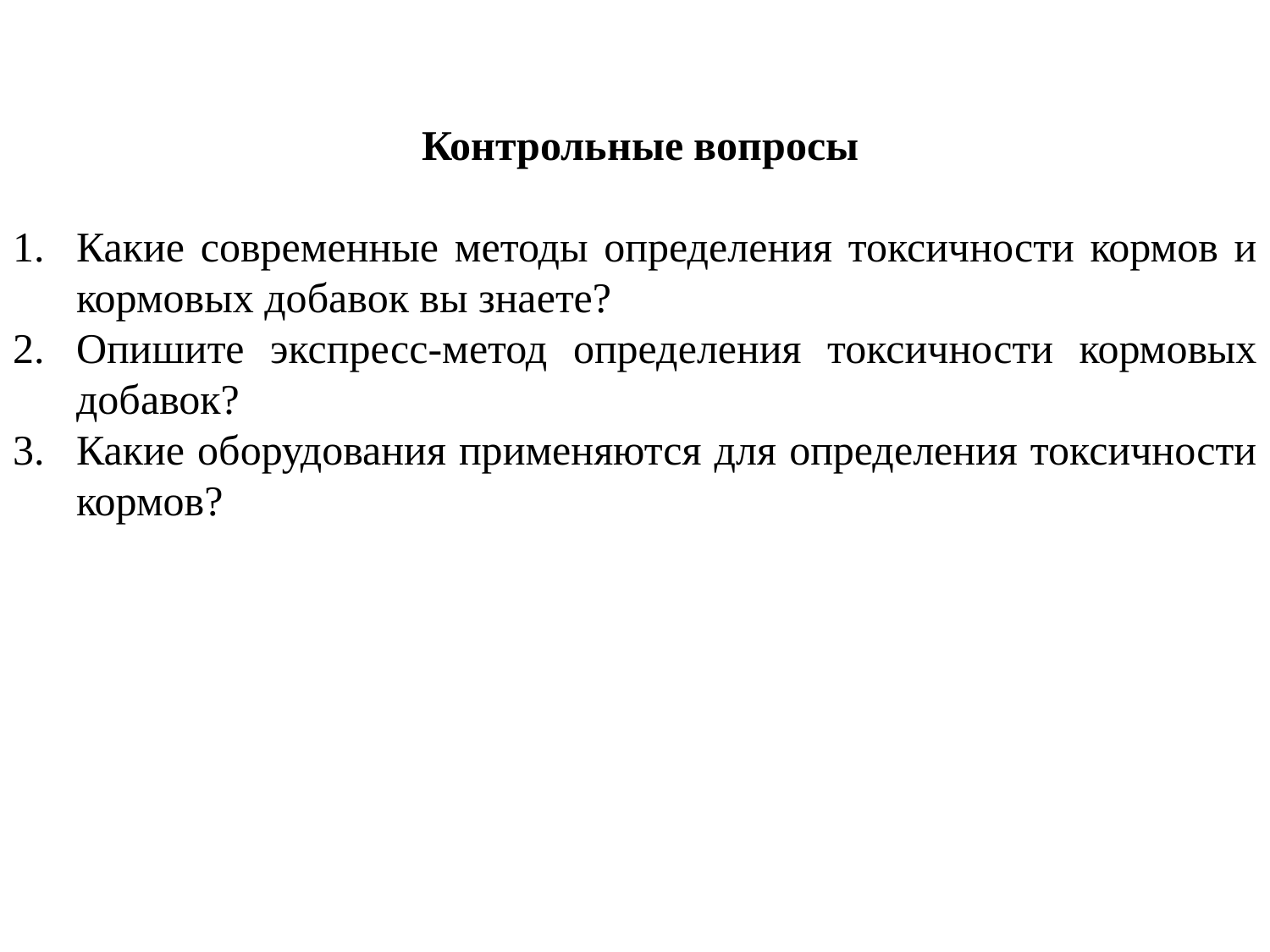

Контрольные вопросы

Какие современные методы определения токсичности кормов и кормовых добавок вы знаете?
Опишите экспресс-метод определения токсичности кормовых добавок?
Какие оборудования применяются для определения токсичности кормов?